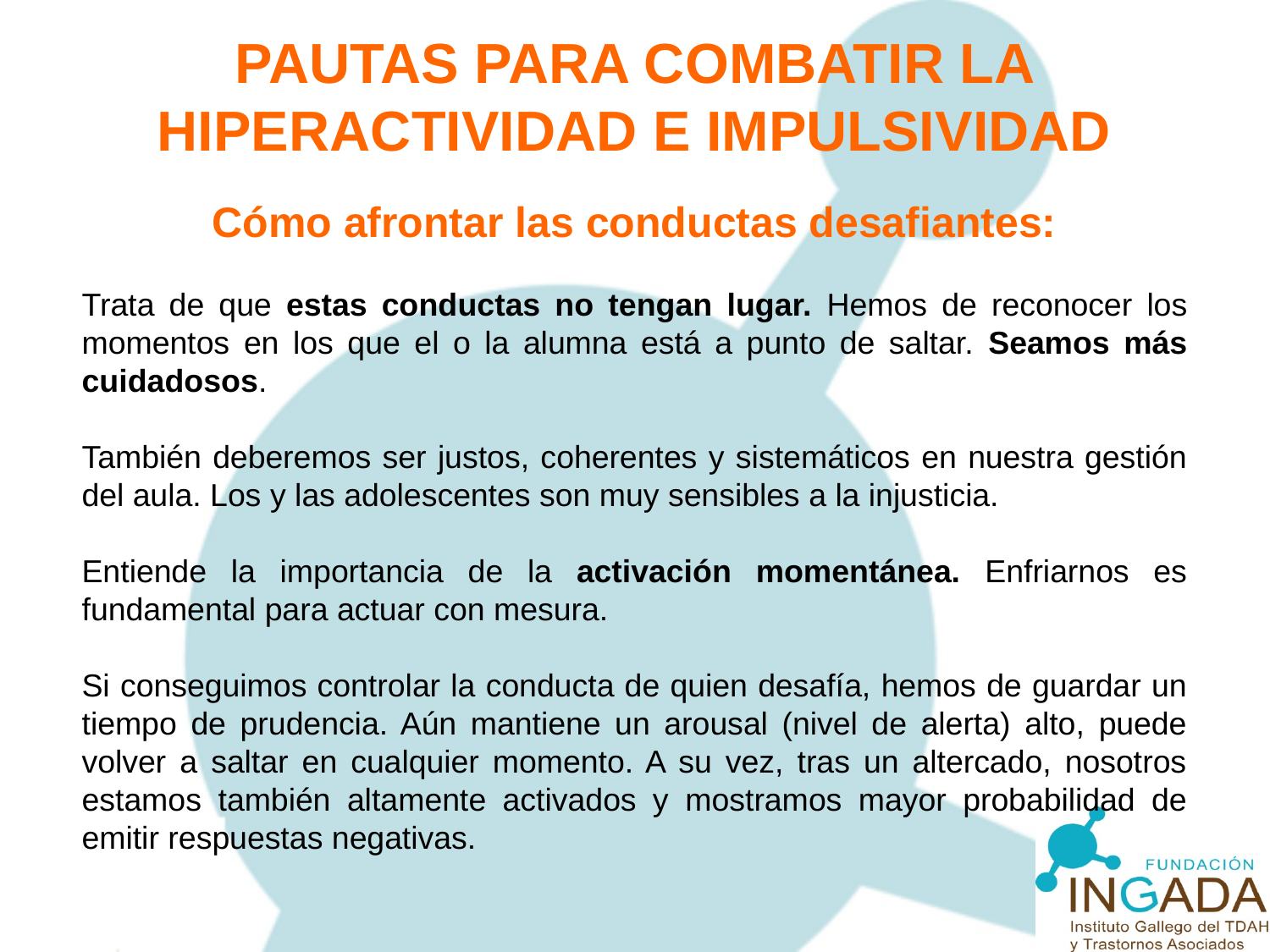

PAUTAS PARA COMBATIR LA HIPERACTIVIDAD E IMPULSIVIDAD
Cómo afrontar las conductas desafiantes:

Trata de que estas conductas no tengan lugar. Hemos de reconocer los momentos en los que el o la alumna está a punto de saltar. Seamos más cuidadosos.

También deberemos ser justos, coherentes y sistemáticos en nuestra gestión del aula. Los y las adolescentes son muy sensibles a la injusticia.

Entiende la importancia de la activación momentánea. Enfriarnos es fundamental para actuar con mesura.

Si conseguimos controlar la conducta de quien desafía, hemos de guardar un tiempo de prudencia. Aún mantiene un arousal (nivel de alerta) alto, puede volver a saltar en cualquier momento. A su vez, tras un altercado, nosotros estamos también altamente activados y mostramos mayor probabilidad de emitir respuestas negativas.